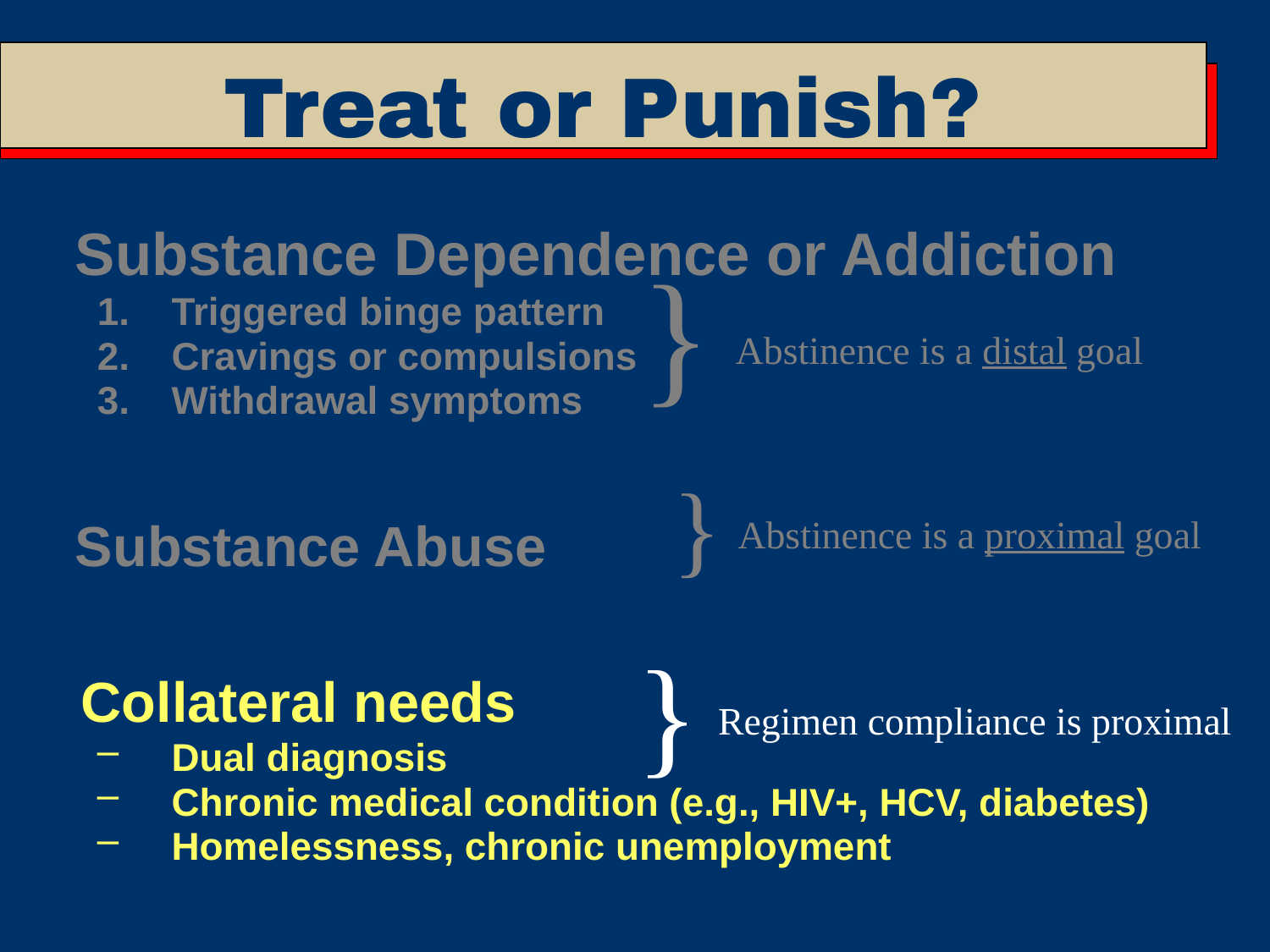

Treat or Punish?

Abstinence is a distal goal
   Substance Dependence or Addiction
Triggered binge pattern
Cravings or compulsions
Withdrawal symptoms
   Substance Abuse
   Collateral needs
Dual diagnosis
Chronic medical condition (e.g., HIV+, HCV, diabetes)
Homelessness, chronic unemployment

Abstinence is a proximal goal

}

Regimen compliance is proximal
}

}